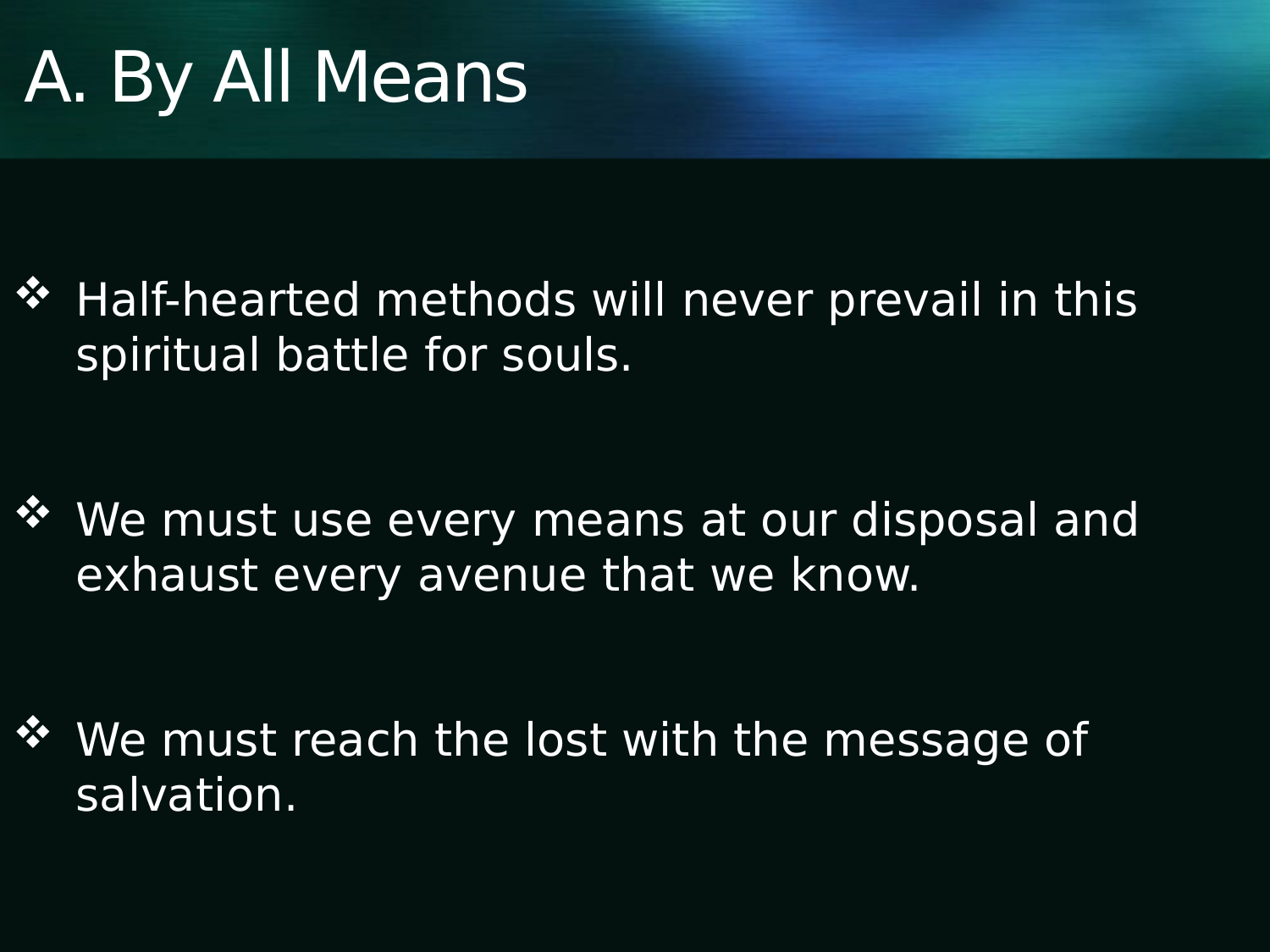

# A. By All Means
Half-hearted methods will never prevail in this spiritual battle for souls.

We must use every means at our disposal and exhaust every avenue that we know.

We must reach the lost with the message of salvation.